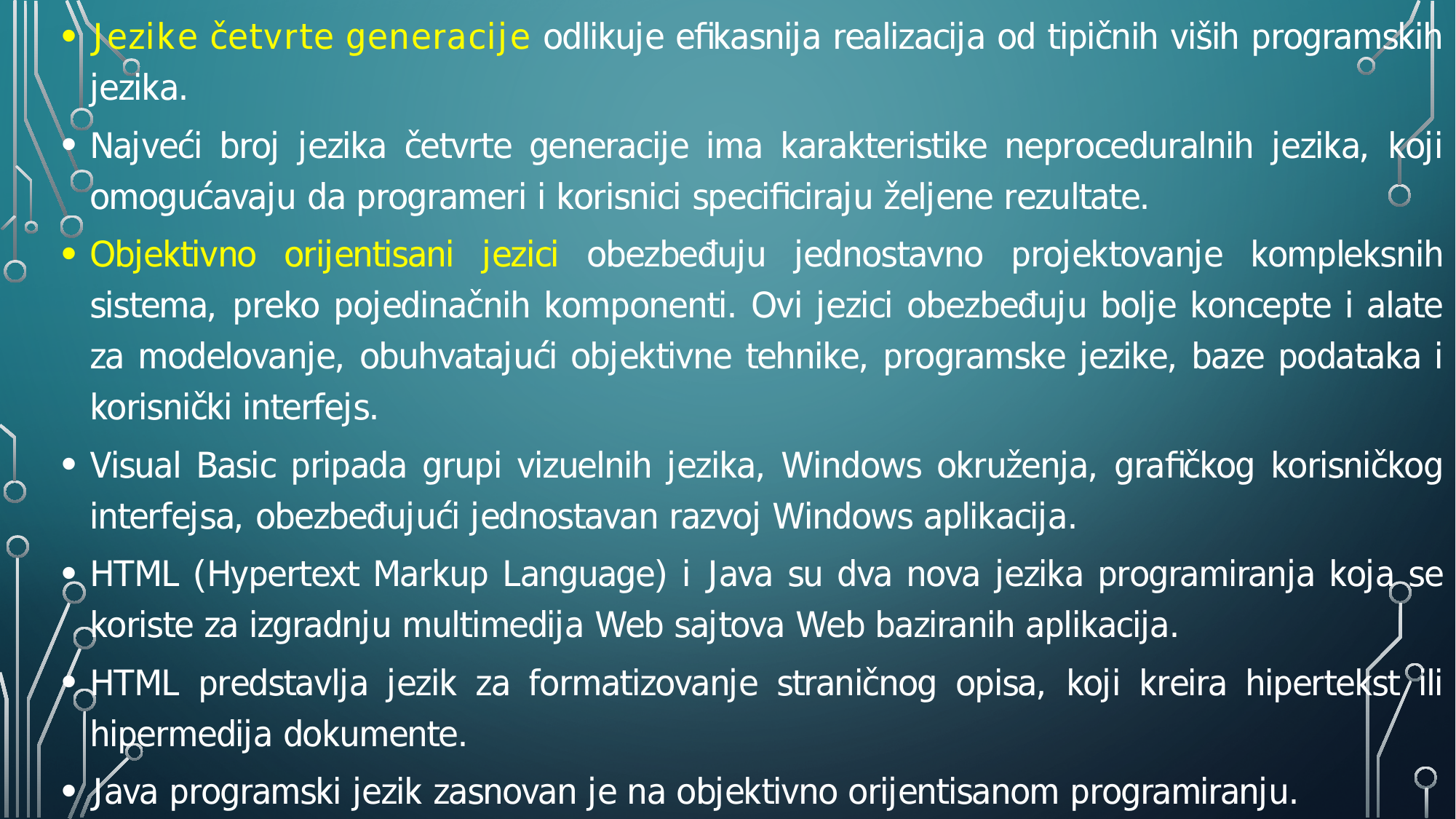

Jezike četvrte generacije odlikuje efikasnija realizacija od tipičnih viših programskih jezika.
Najveći broj jezika četvrte generacije ima karakteristike neproceduralnih jezika, koji omogućavaju da programeri i korisnici specificiraju željene rezultate.
Objektivno orijentisani jezici obezbeđuju jednostavno projektovanje kompleksnih sistema, preko pojedinačnih komponenti. Ovi jezici obezbeđuju bolje koncepte i alate za modelovanje, obuhvatajući objektivne tehnike, programske jezike, baze podataka i korisnički interfejs.
Visual Basic pripada grupi vizuelnih jezika, Windows okruženja, grafičkog korisničkog interfejsa, obezbeđujući jednostavan razvoj Windows aplikacija.
HTML (Hypertext Markup Language) i Java su dva nova jezika programiranja koja se koriste za izgradnju multimedija Web sajtova Web baziranih aplikacija.
HTML predstavlja jezik za formatizovanje straničnog opisa, koji kreira hipertekst ili hipermedija dokumente.
Java programski jezik zasnovan je na objektivno orijentisanom programiranju.